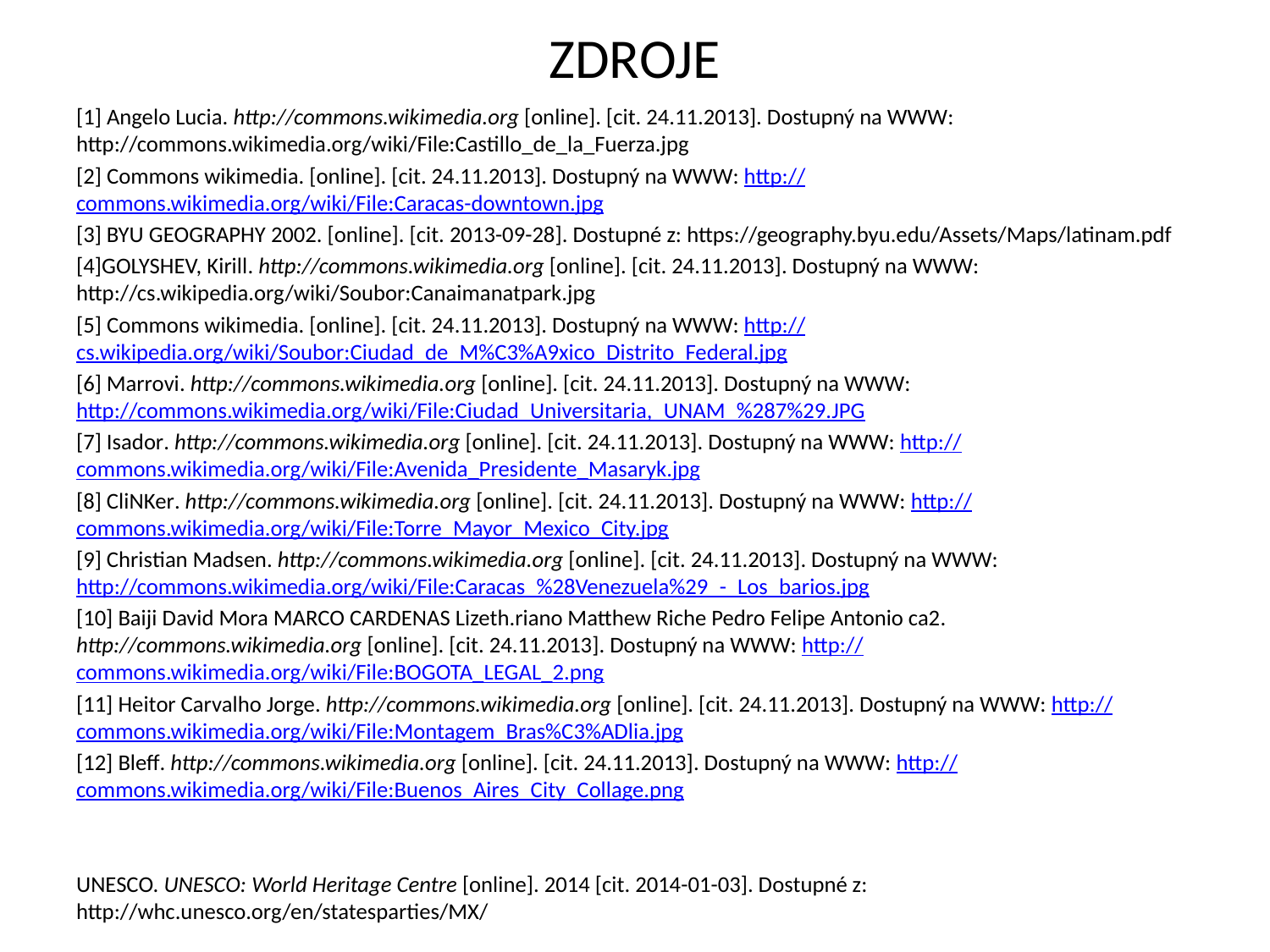

# ZDROJE
[1] Angelo Lucia. http://commons.wikimedia.org [online]. [cit. 24.11.2013]. Dostupný na WWW: http://commons.wikimedia.org/wiki/File:Castillo_de_la_Fuerza.jpg
[2] Commons wikimedia. [online]. [cit. 24.11.2013]. Dostupný na WWW: http://commons.wikimedia.org/wiki/File:Caracas-downtown.jpg
[3] BYU GEOGRAPHY 2002. [online]. [cit. 2013-09-28]. Dostupné z: https://geography.byu.edu/Assets/Maps/latinam.pdf
[4]GOLYSHEV, Kirill. http://commons.wikimedia.org [online]. [cit. 24.11.2013]. Dostupný na WWW: http://cs.wikipedia.org/wiki/Soubor:Canaimanatpark.jpg
[5] Commons wikimedia. [online]. [cit. 24.11.2013]. Dostupný na WWW: http://cs.wikipedia.org/wiki/Soubor:Ciudad_de_M%C3%A9xico_Distrito_Federal.jpg
[6] Marrovi. http://commons.wikimedia.org [online]. [cit. 24.11.2013]. Dostupný na WWW: http://commons.wikimedia.org/wiki/File:Ciudad_Universitaria,_UNAM_%287%29.JPG
[7] Isador. http://commons.wikimedia.org [online]. [cit. 24.11.2013]. Dostupný na WWW: http://commons.wikimedia.org/wiki/File:Avenida_Presidente_Masaryk.jpg
[8] CliNKer. http://commons.wikimedia.org [online]. [cit. 24.11.2013]. Dostupný na WWW: http://commons.wikimedia.org/wiki/File:Torre_Mayor_Mexico_City.jpg
[9] Christian Madsen. http://commons.wikimedia.org [online]. [cit. 24.11.2013]. Dostupný na WWW: http://commons.wikimedia.org/wiki/File:Caracas_%28Venezuela%29_-_Los_barios.jpg
[10] Baiji David Mora MARCO CARDENAS Lizeth.riano Matthew Riche Pedro Felipe Antonio ca2. http://commons.wikimedia.org [online]. [cit. 24.11.2013]. Dostupný na WWW: http://commons.wikimedia.org/wiki/File:BOGOTA_LEGAL_2.png
[11] Heitor Carvalho Jorge. http://commons.wikimedia.org [online]. [cit. 24.11.2013]. Dostupný na WWW: http://commons.wikimedia.org/wiki/File:Montagem_Bras%C3%ADlia.jpg
[12] Bleff. http://commons.wikimedia.org [online]. [cit. 24.11.2013]. Dostupný na WWW: http://commons.wikimedia.org/wiki/File:Buenos_Aires_City_Collage.png

UNESCO. UNESCO: World Heritage Centre [online]. 2014 [cit. 2014-01-03]. Dostupné z: http://whc.unesco.org/en/statesparties/MX/